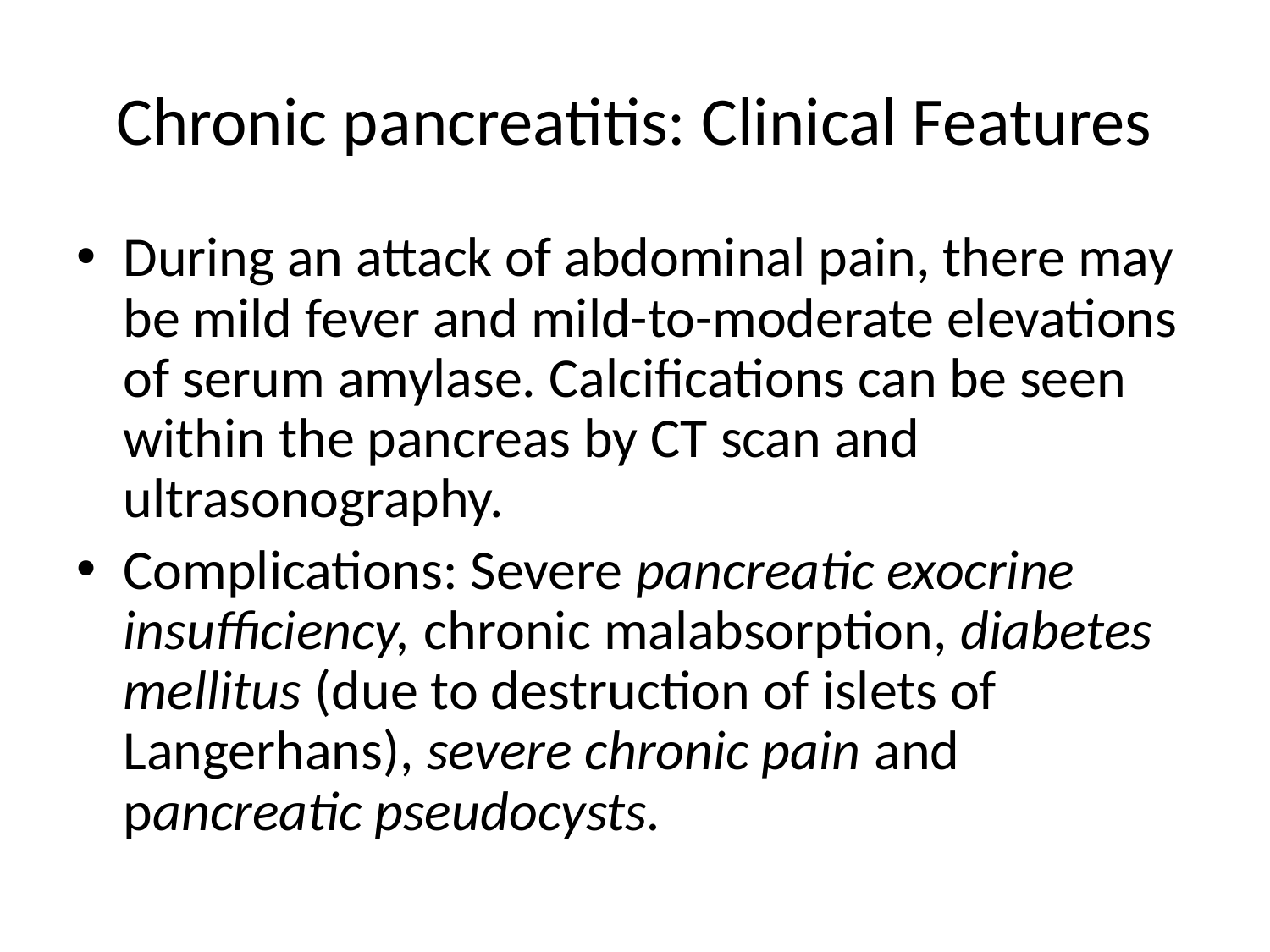

# Chronic pancreatitis: Clinical Features
During an attack of abdominal pain, there may be mild fever and mild-to-moderate elevations of serum amylase. Calcifications can be seen within the pancreas by CT scan and ultrasonography.
Complications: Severe pancreatic exocrine insufficiency, chronic malabsorption, diabetes mellitus (due to destruction of islets of Langerhans), severe chronic pain and pancreatic pseudocysts.